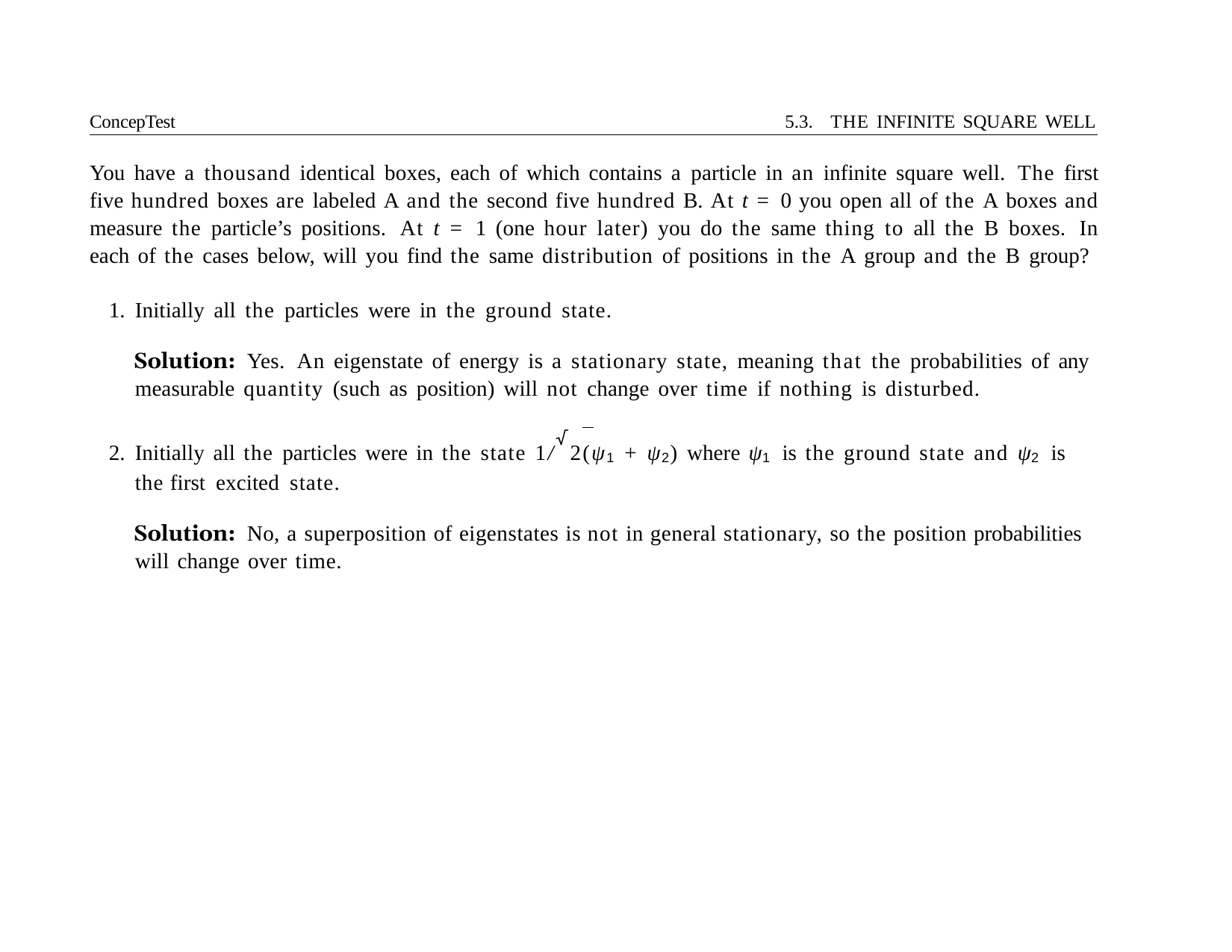

ConcepTest	5.3.  THE INFINITE SQUARE WELL

You have a thousand identical boxes, each of which contains a particle in an infinite square well. The first five hundred boxes are labeled A and the second five hundred B. At t = 0 you open all of the A boxes and measure the particle’s positions.  At t = 1 (one hour later) you do the same thing to all the B boxes.  In each of the cases below, will you find the same distribution of positions in the A group and the B group?

Initially all the particles were in the ground state.
Solution:	Yes. An eigenstate of energy is a stationary state, meaning that the probabilities of any measurable quantity (such as position) will not change over time if nothing is disturbed.
Initially all the particles were in the state 1/√2(ψ1 + ψ2) where ψ1 is the ground state and ψ2 is the first excited state.
Solution:	No, a superposition of eigenstates is not in general stationary, so the position probabilities will change over time.